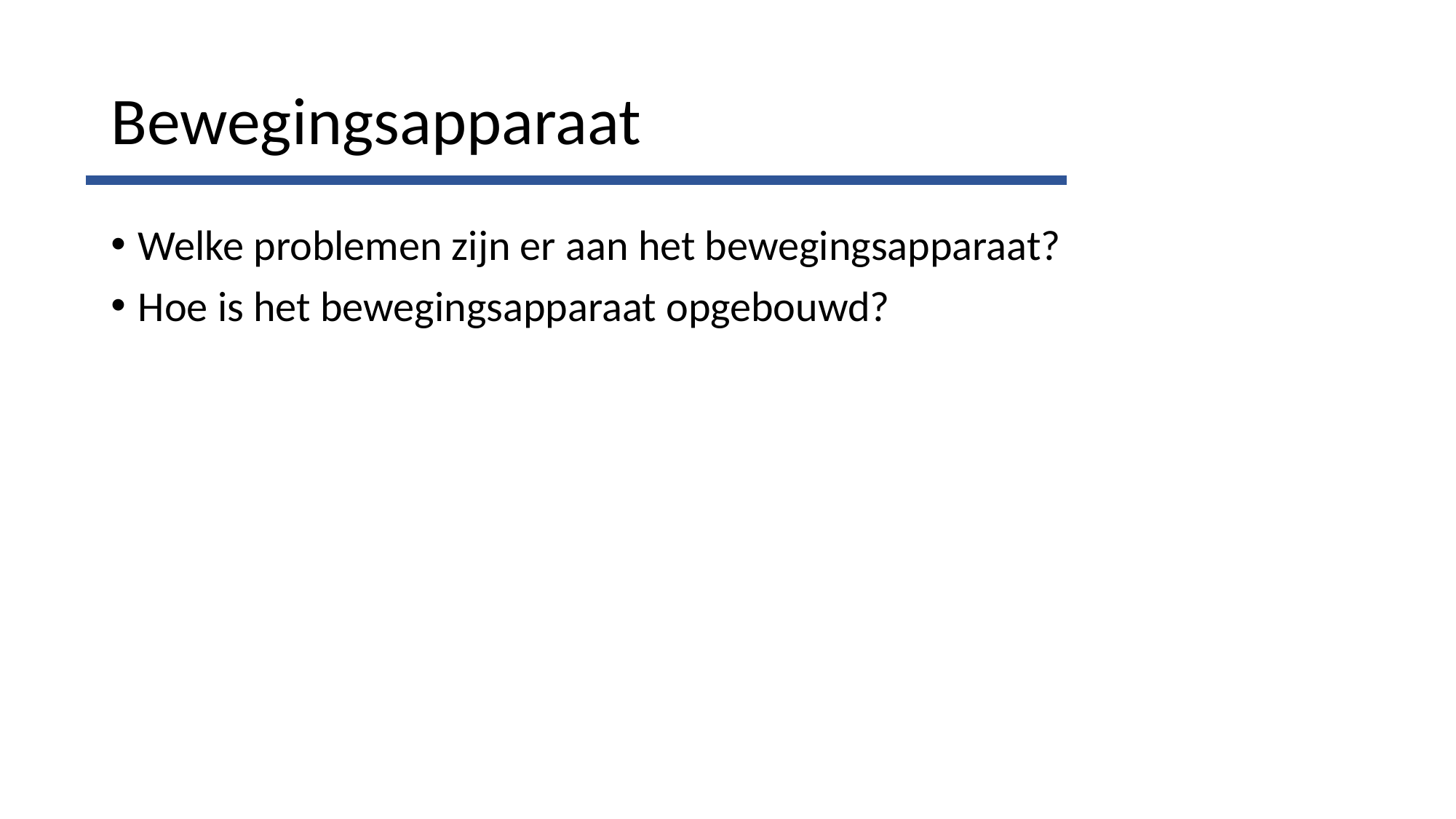

# Bewegingsapparaat
Welke problemen zijn er aan het bewegingsapparaat?
Hoe is het bewegingsapparaat opgebouwd?